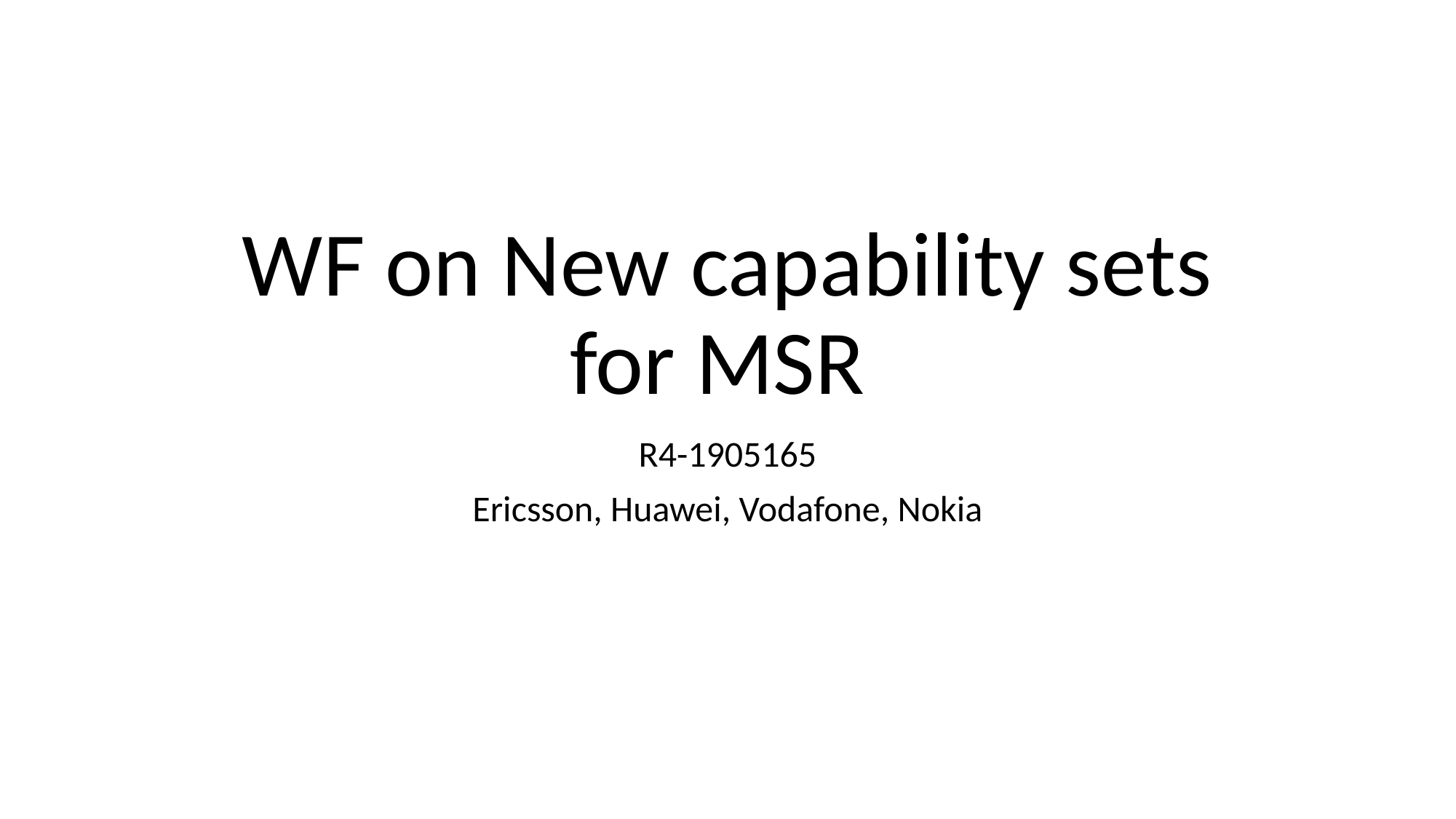

# WF on New capability sets for MSR
R4-1905165
Ericsson, Huawei, Vodafone, Nokia